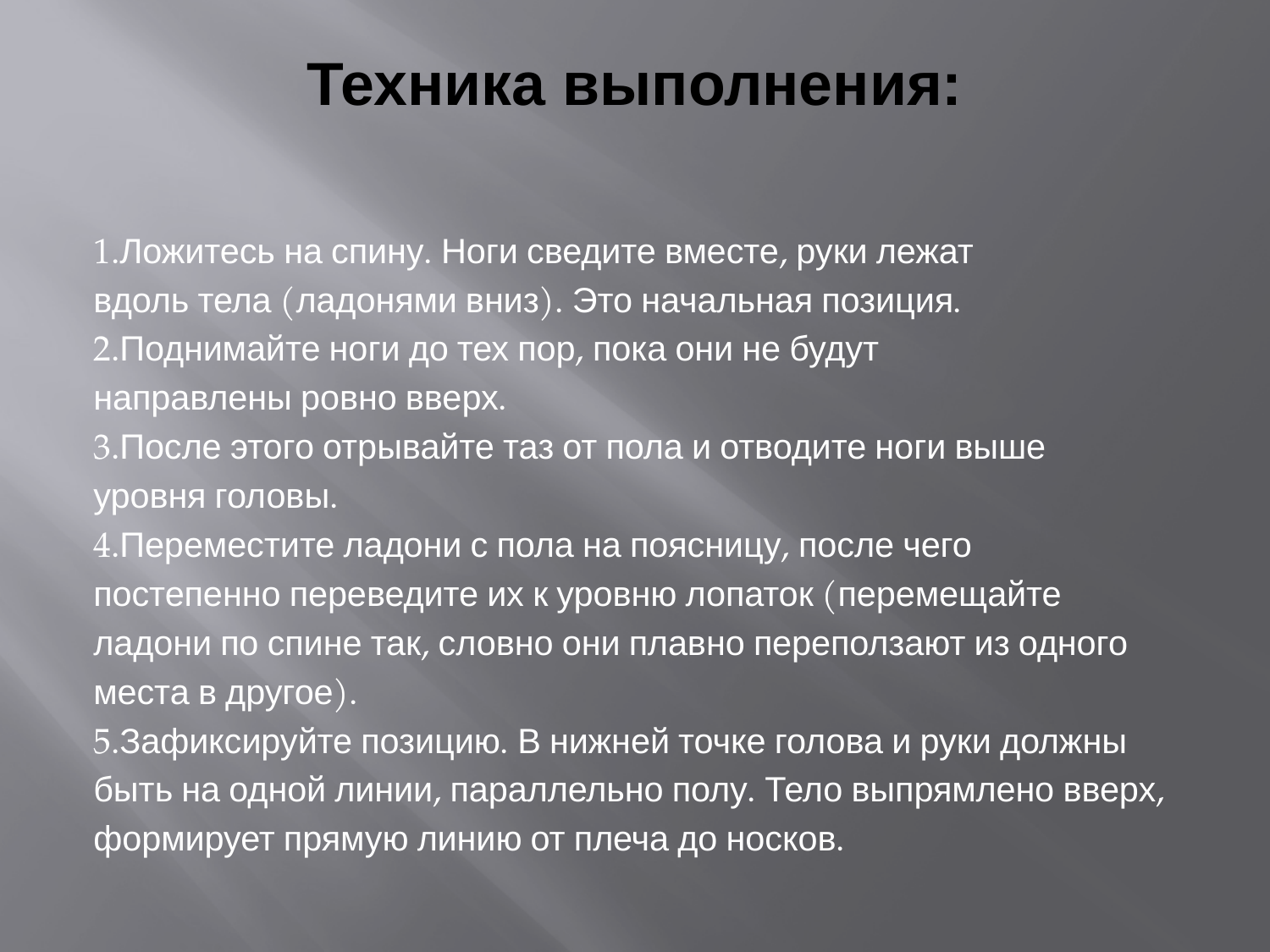

# Техника выполнения:
1.Ложитесь на спину. Ноги сведите вместе, руки лежат
вдоль тела (ладонями вниз). Это начальная позиция.
2.Поднимайте ноги до тех пор, пока они не будут
направлены ровно вверх.
3.После этого отрывайте таз от пола и отводите ноги выше
уровня головы.
4.Переместите ладони с пола на поясницу, после чего
постепенно переведите их к уровню лопаток (перемещайте
ладони по спине так, словно они плавно переползают из одного
места в другое).
5.Зафиксируйте позицию. В нижней точке голова и руки должны
быть на одной линии, параллельно полу. Тело выпрямлено вверх,
формирует прямую линию от плеча до носков.